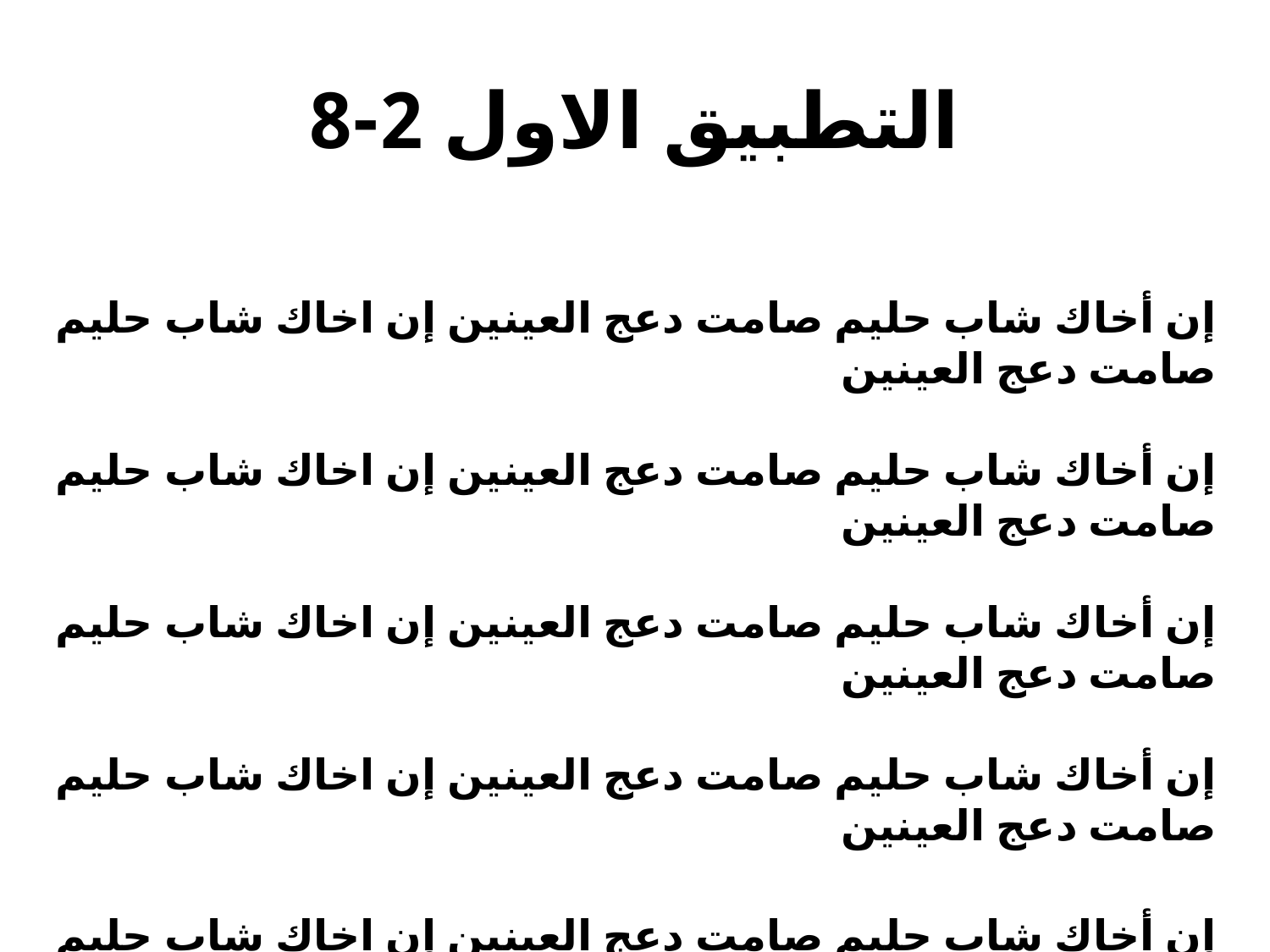

# التطبيق الاول 2-8
إن أخاك شاب حليم صامت دعج العينين إن اخاك شاب حليم صامت دعج العينين 
إن أخاك شاب حليم صامت دعج العينين إن اخاك شاب حليم صامت دعج العينين 
إن أخاك شاب حليم صامت دعج العينين إن اخاك شاب حليم صامت دعج العينين 
إن أخاك شاب حليم صامت دعج العينين إن اخاك شاب حليم صامت دعج العينين
إن أخاك شاب حليم صامت دعج العينين إن اخاك شاب حليم صامت دعج العينين